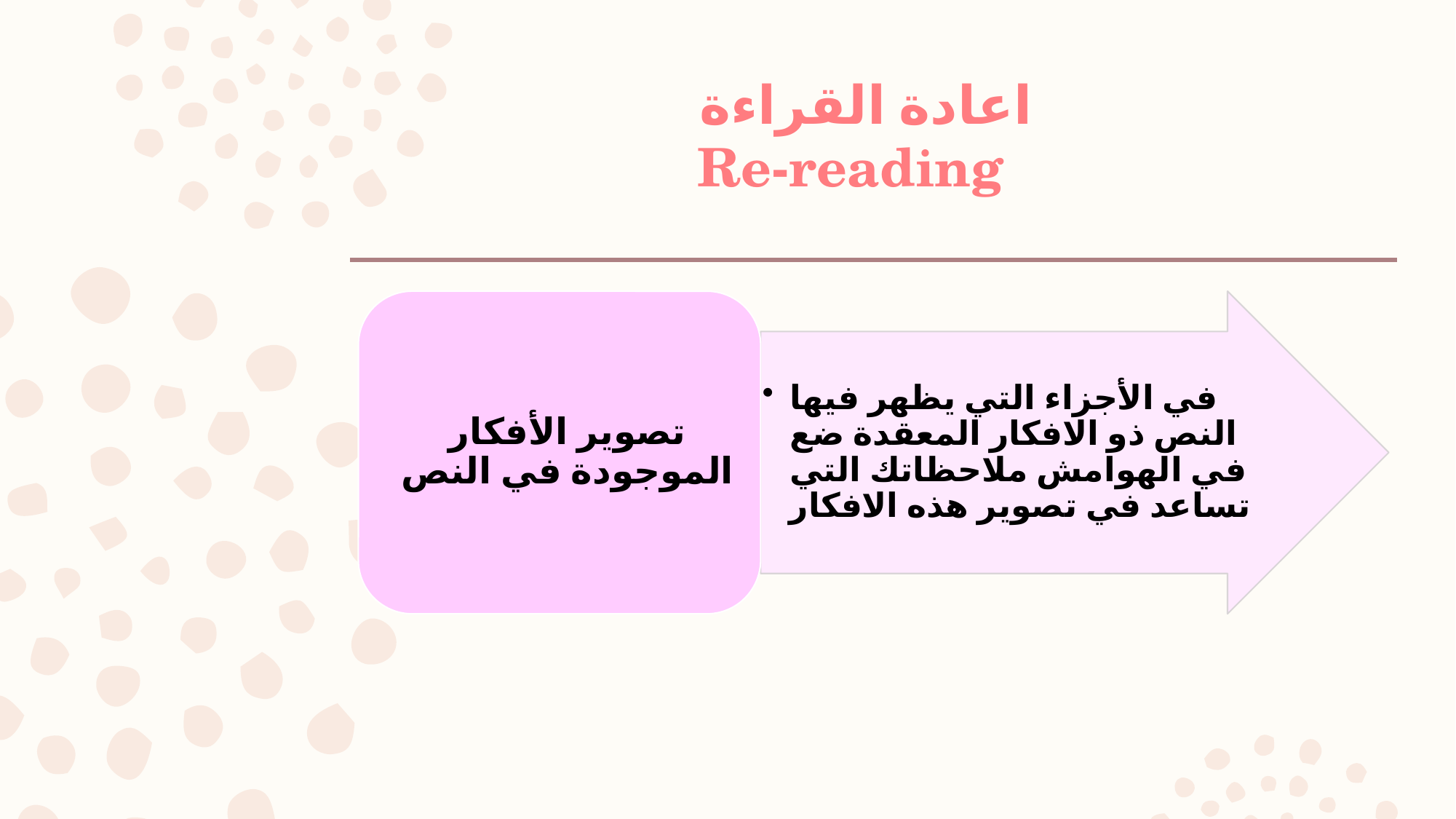

# اعادة القراءة Re-reading
في الأجزاء التي يظهر فيها النص ذو الافكار المعقدة ضع في الهوامش ملاحظاتك التي تساعد في تصوير هذه الافكار
تصوير الأفكار الموجودة في النص